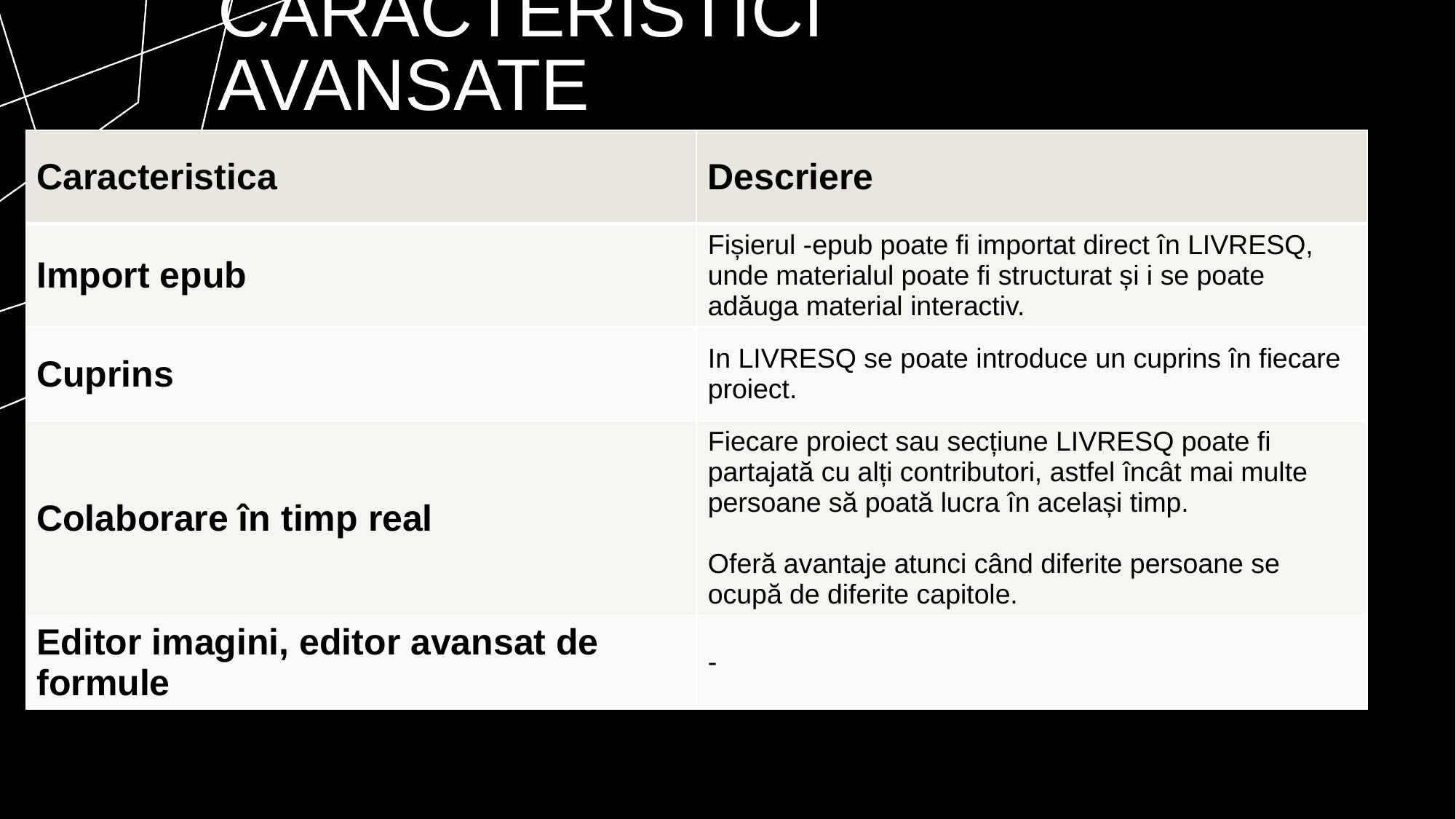

Caracteristici avansate
| Caracteristica | Descriere |
| --- | --- |
| Import epub | Fișierul -epub poate fi importat direct în LIVRESQ, unde materialul poate fi structurat și i se poate adăuga material interactiv. |
| Cuprins | In LIVRESQ se poate introduce un cuprins în fiecare proiect. |
| Colaborare în timp real | Fiecare proiect sau secțiune LIVRESQ poate fi partajată cu alți contributori, astfel încât mai multe persoane să poată lucra în același timp.   Oferă avantaje atunci când diferite persoane se ocupă de diferite capitole. |
| Editor imagini, editor avansat de formule | - |